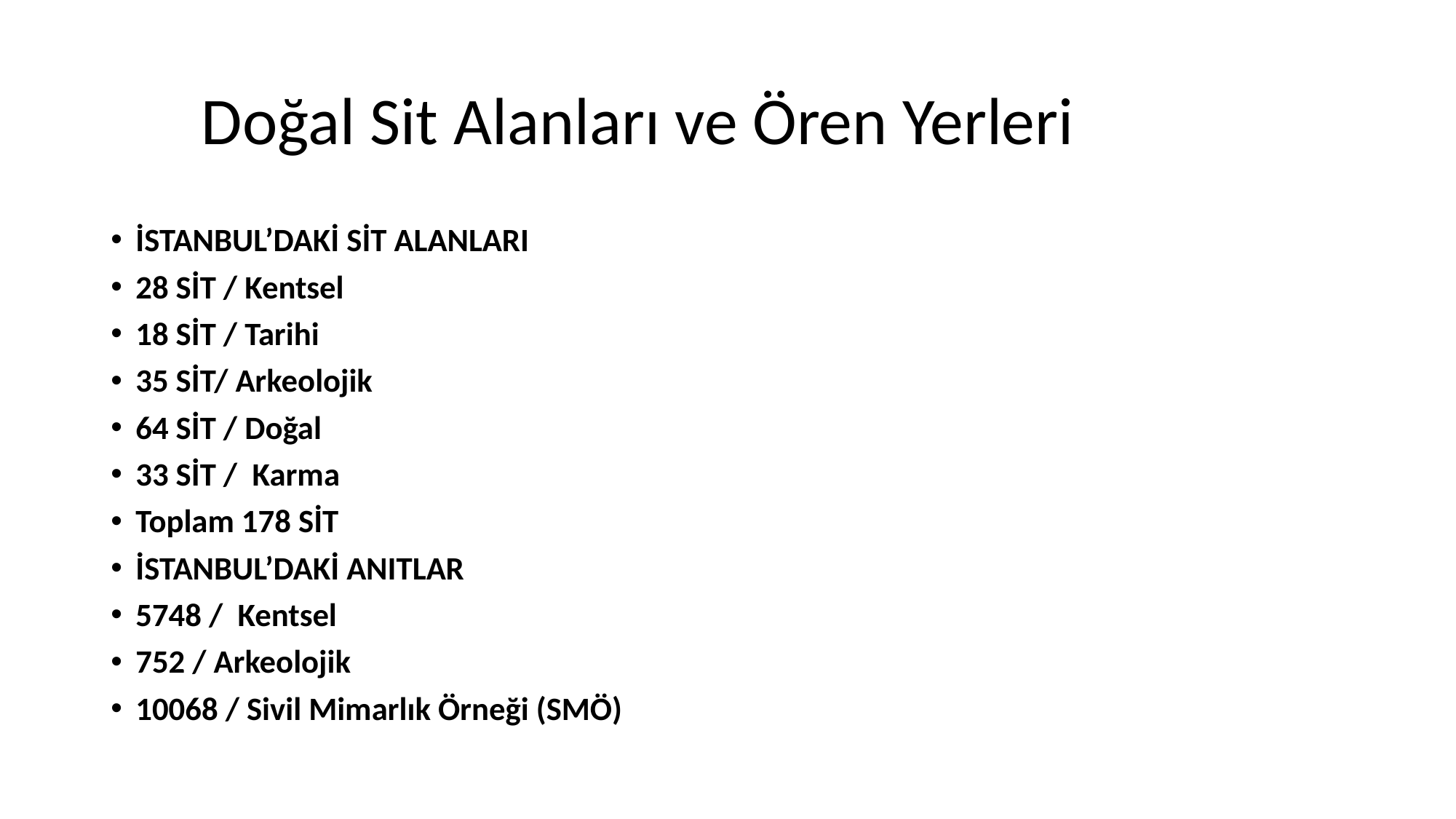

# Doğal Sit Alanları ve Ören Yerleri
İSTANBUL’DAKİ SİT ALANLARI
28 SİT / Kentsel
18 SİT / Tarihi
35 SİT/ Arkeolojik
64 SİT / Doğal
33 SİT /  Karma
Toplam 178 SİT
İSTANBUL’DAKİ ANITLAR
5748 /  Kentsel
752 / Arkeolojik
10068 / Sivil Mimarlık Örneği (SMÖ)